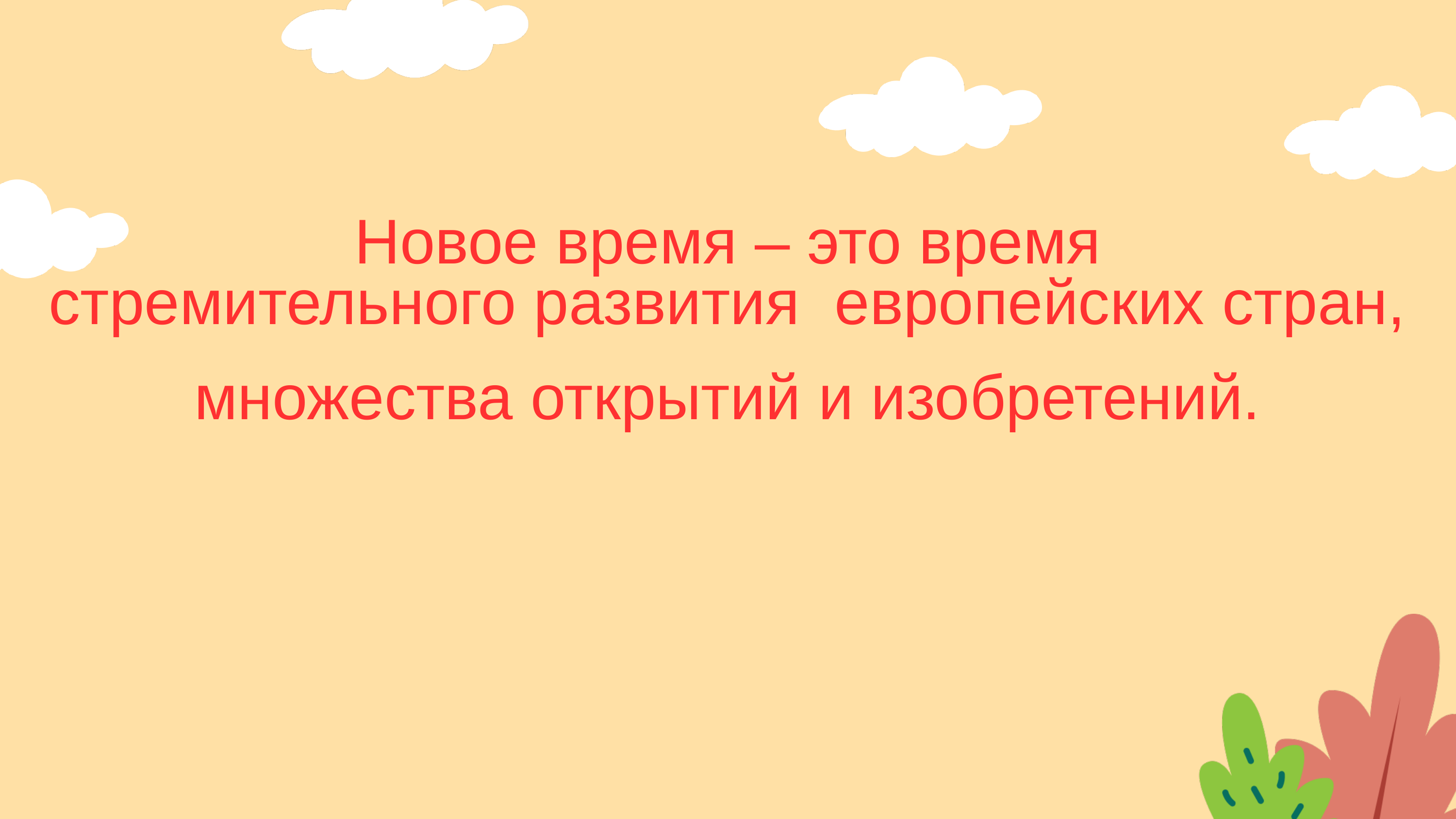

Новое время – это время
стремительного развития  европейских стран, множества открытий и изобретений.